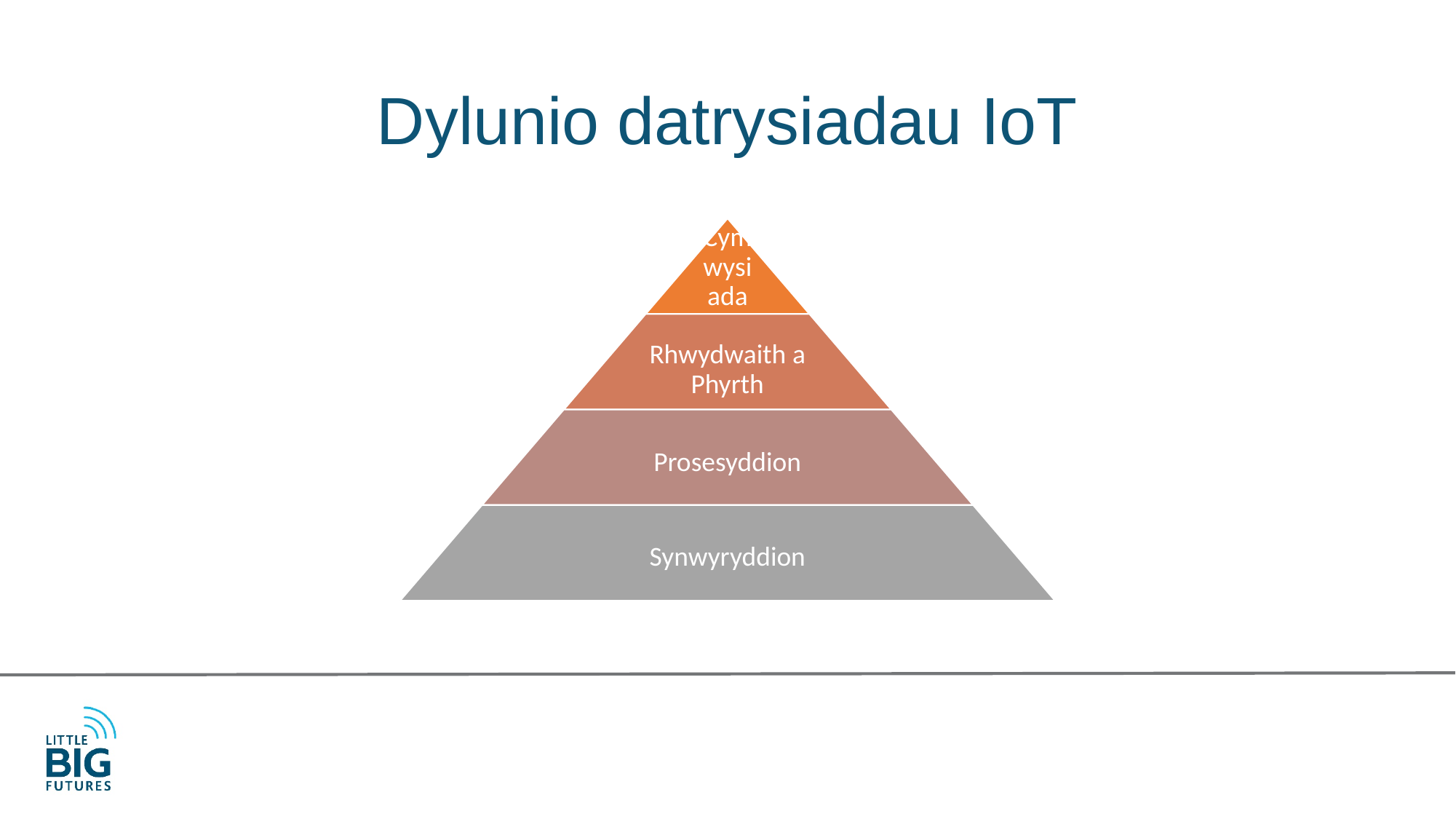

# Dylunio datrysiadau IoT
Cymwysiadau
Rhwydwaith a Phyrth
Prosesyddion
Synwyryddion